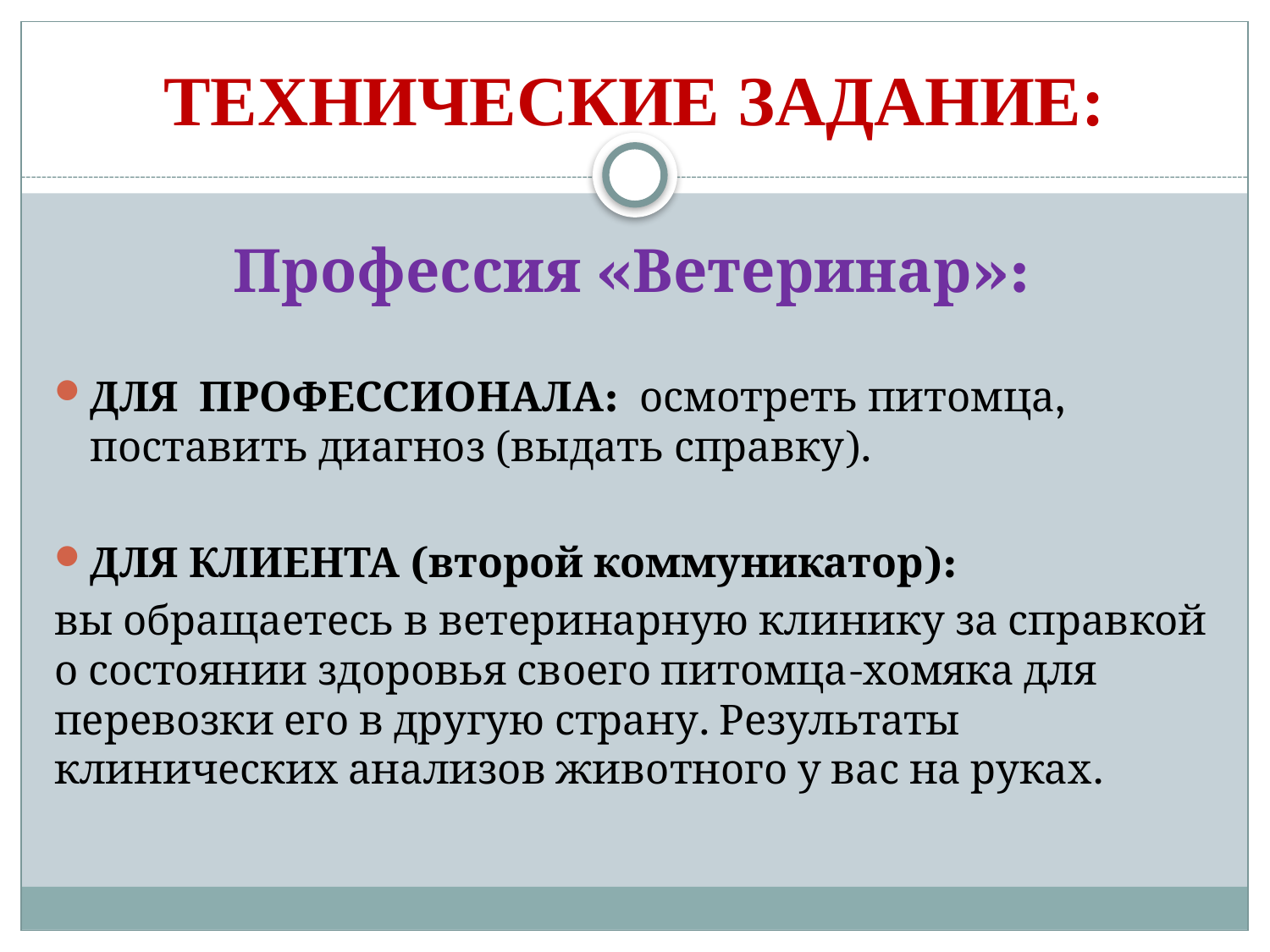

# ТЕХНИЧЕСКИЕ ЗАДАНИЕ:
Профессия «Ветеринар»:

ДЛЯ  ПРОФЕССИОНАЛА:  осмотреть питомца, поставить диагноз (выдать справку).

ДЛЯ КЛИЕНТА (второй коммуникатор):
вы обращаетесь в ветеринарную клинику за справкой о состоянии здоровья своего питомца-хомяка для перевозки его в другую страну. Результаты клинических анализов животного у вас на руках.